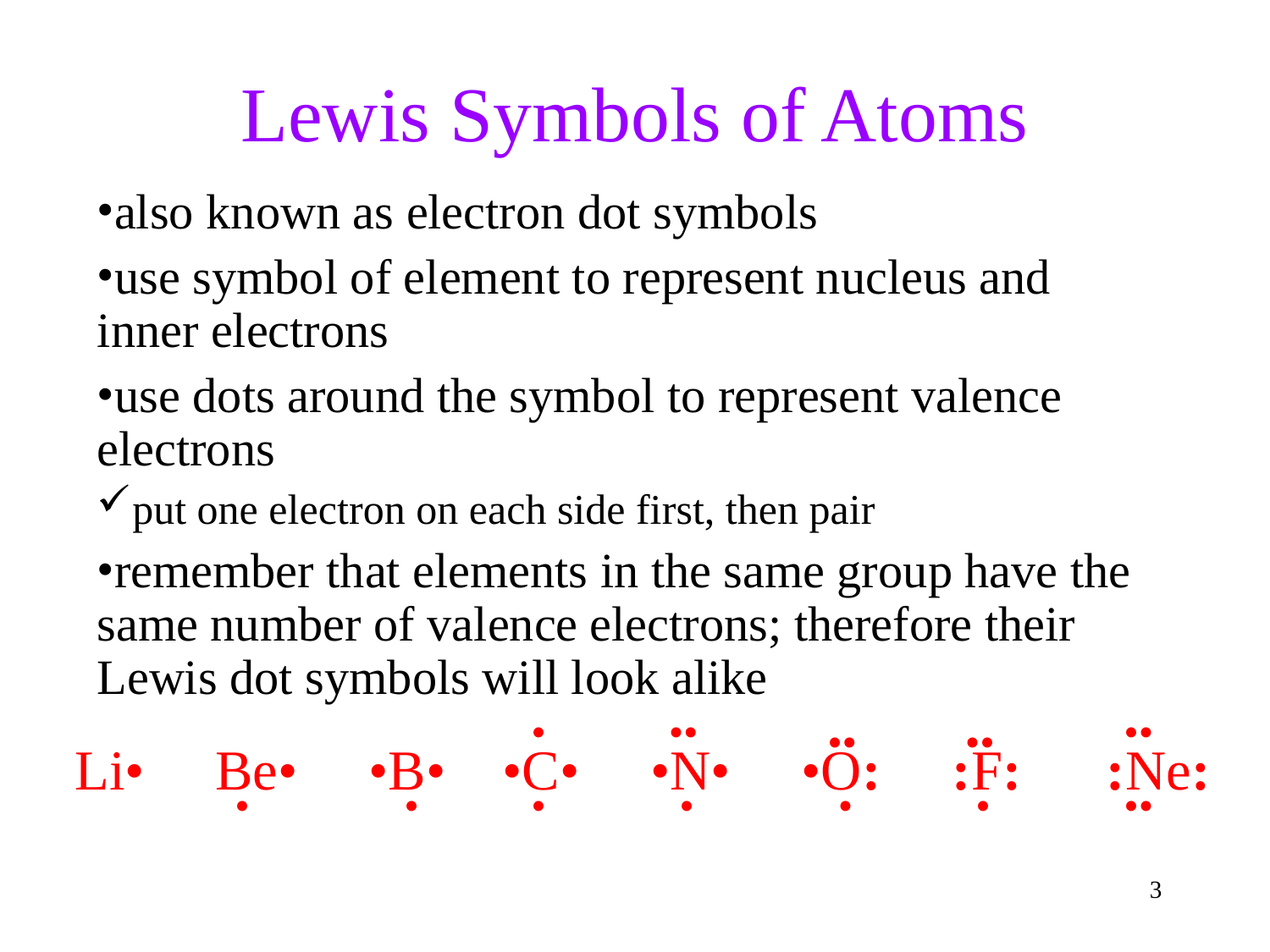

Lewis Symbols of Atoms
also known as electron dot symbols
use symbol of element to represent nucleus and inner electrons
use dots around the symbol to represent valence electrons
put one electron on each side first, then pair
remember that elements in the same group have the same number of valence electrons; therefore their Lewis dot symbols will look alike
•
••
••
••
••
Li•     Be•     •B•    •C•     •N•     •O:     :F:      :Ne:
•
•
•
•
•
•
••
3